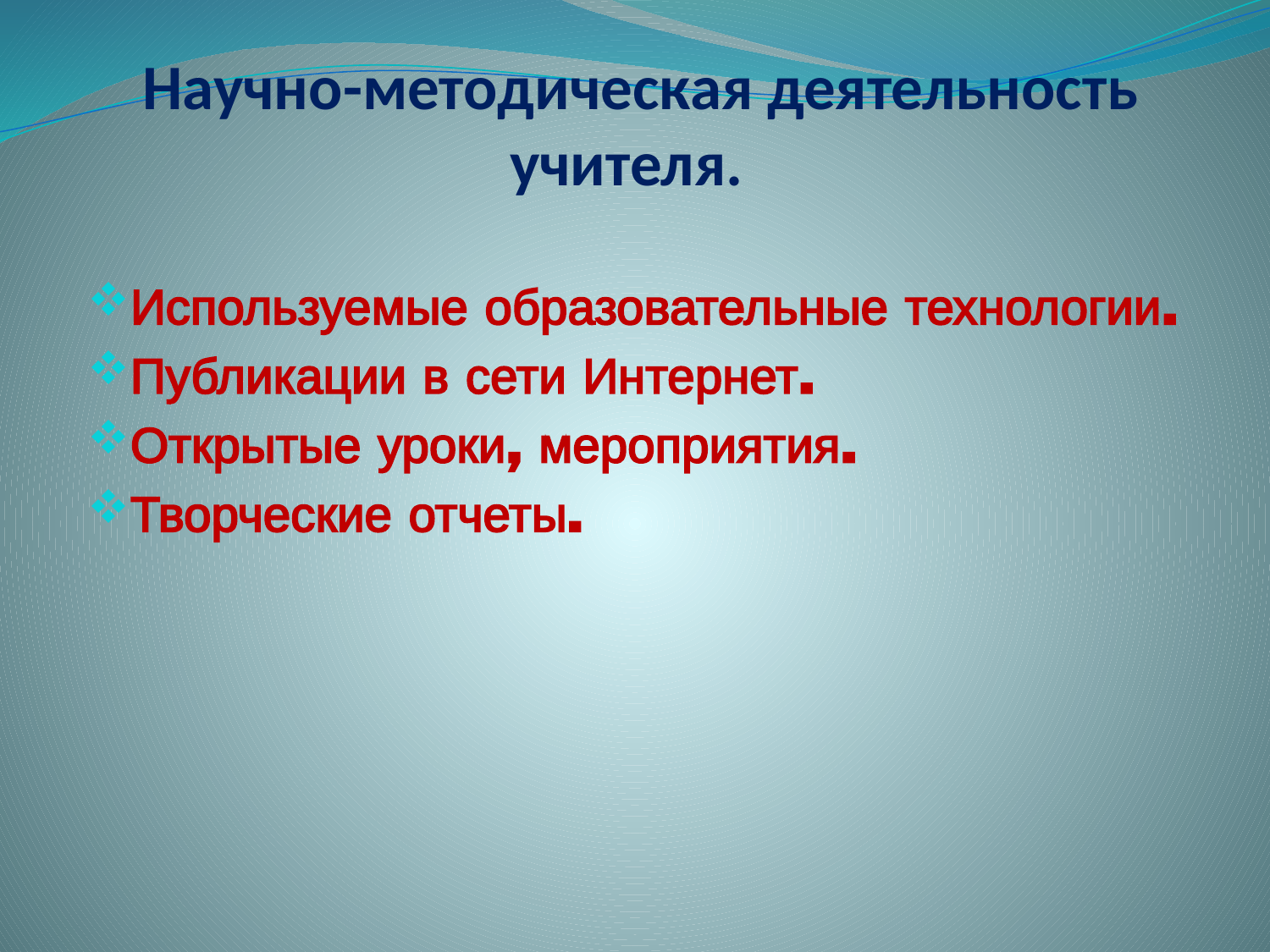

# Научно-методическая деятельность учителя.
Используемые образовательные технологии.
Публикации в сети Интернет.
Открытые уроки, мероприятия.
Творческие отчеты.